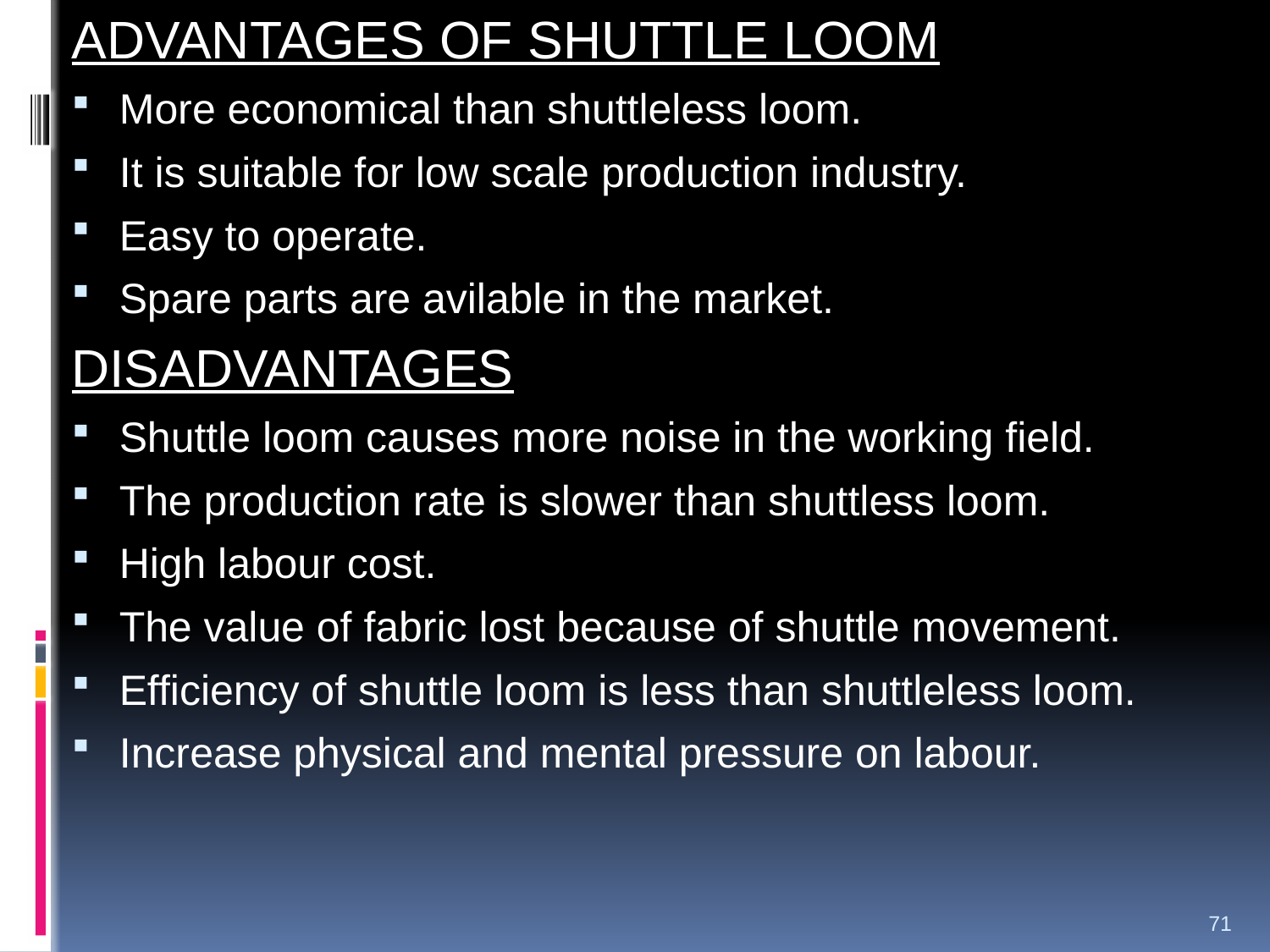

ADVANTAGES OF SHUTTLE LOOM
More economical than shuttleless loom.
It is suitable for low scale production industry.
Easy to operate.
Spare parts are avilable in the market.
DISADVANTAGES
Shuttle loom causes more noise in the working field.
The production rate is slower than shuttless loom.
High labour cost.
The value of fabric lost because of shuttle movement.
Efficiency of shuttle loom is less than shuttleless loom.
Increase physical and mental pressure on labour.

71